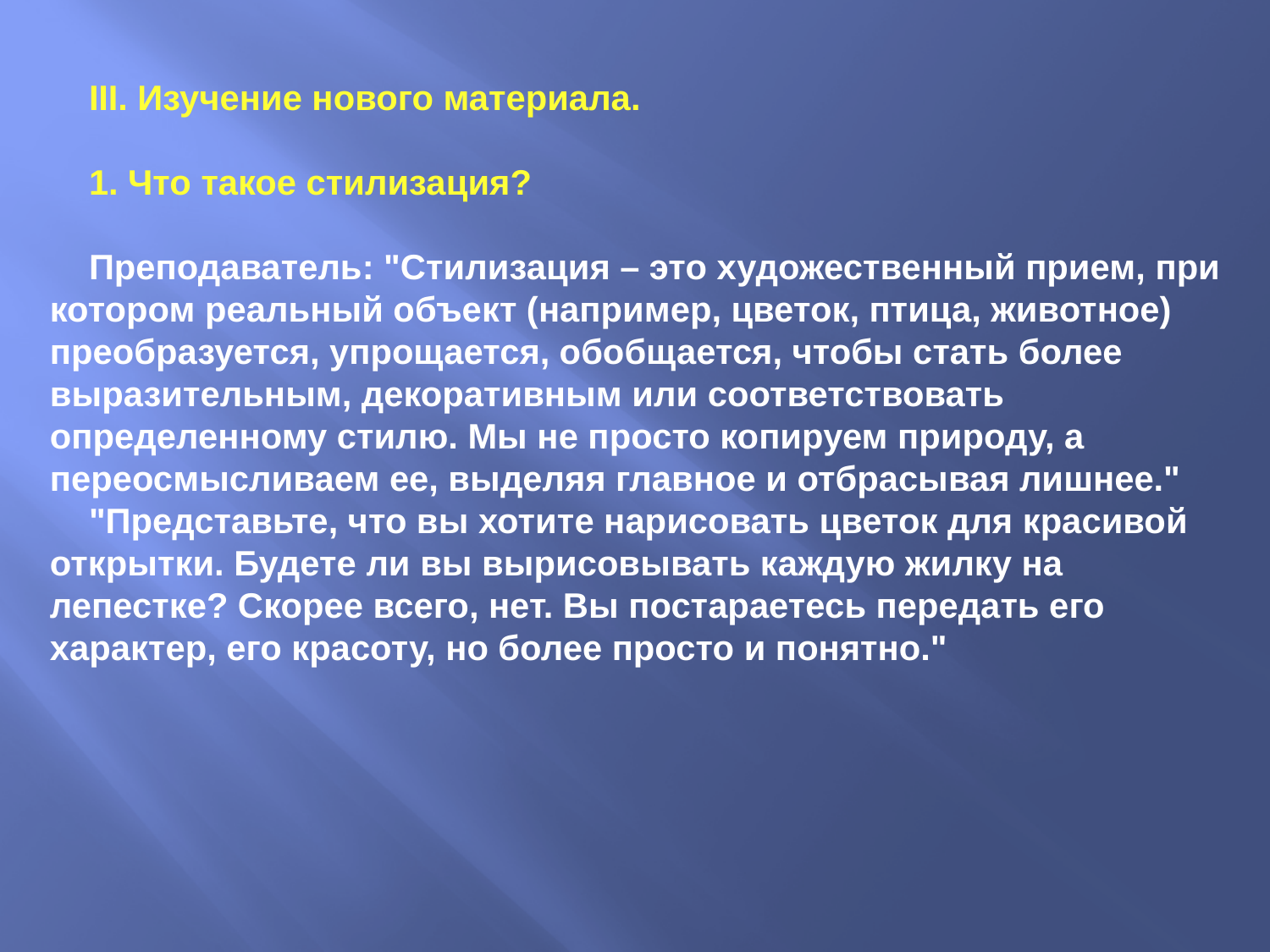

III. Изучение нового материала.

    1. Что такое стилизация?

    Преподаватель: "Стилизация – это художественный прием, при котором реальный объект (например, цветок, птица, животное) преобразуется, упрощается, обобщается, чтобы стать более выразительным, декоративным или соответствовать определенному стилю. Мы не просто копируем природу, а переосмысливаем ее, выделяя главное и отбрасывая лишнее."
    "Представьте, что вы хотите нарисовать цветок для красивой открытки. Будете ли вы вырисовывать каждую жилку на лепестке? Скорее всего, нет. Вы постараетесь передать его характер, его красоту, но более просто и понятно."